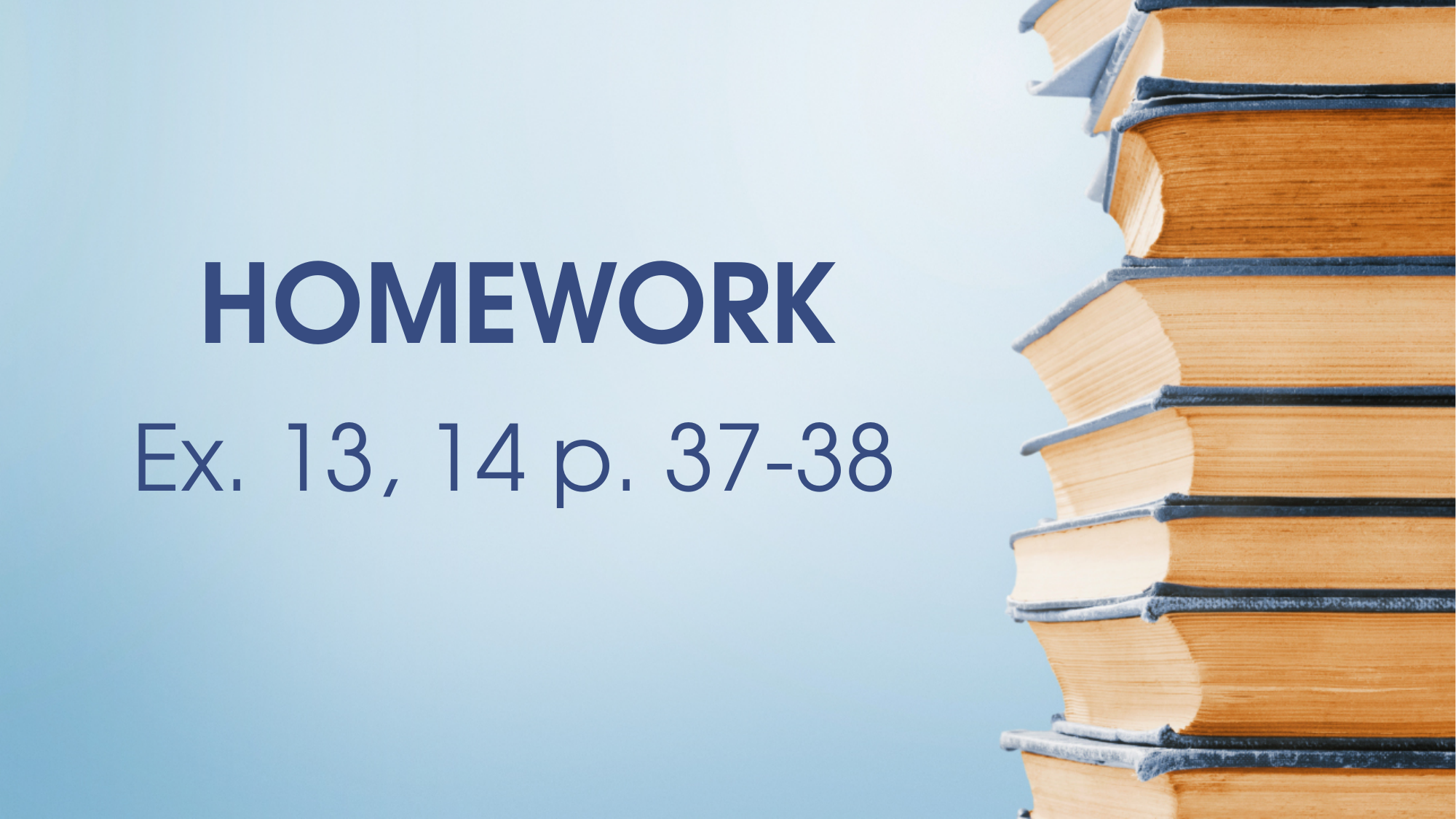

HOMEWORK
# Ex. 13, 14 p. 37-38